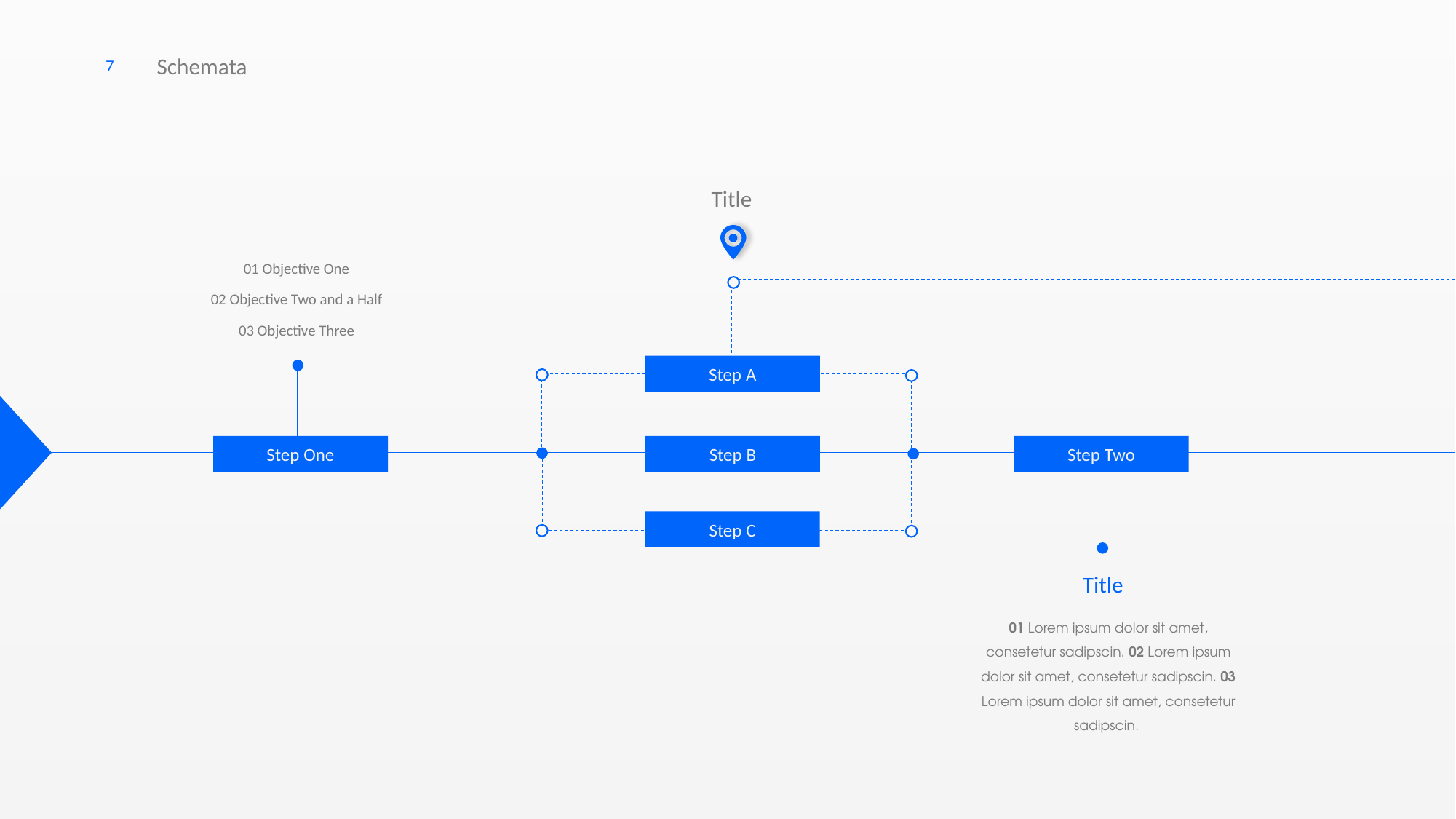

Schemata
Title

01 Objective One

02 Objective Two and a Half
03 Objective Three
Step A

Step One
Step B
Step Two

Step C

Title
01 Lorem ipsum dolor sit amet, consetetur sadipscin. 02 Lorem ipsum dolor sit amet, consetetur sadipscin. 03 Lorem ipsum dolor sit amet, consetetur sadipscin.